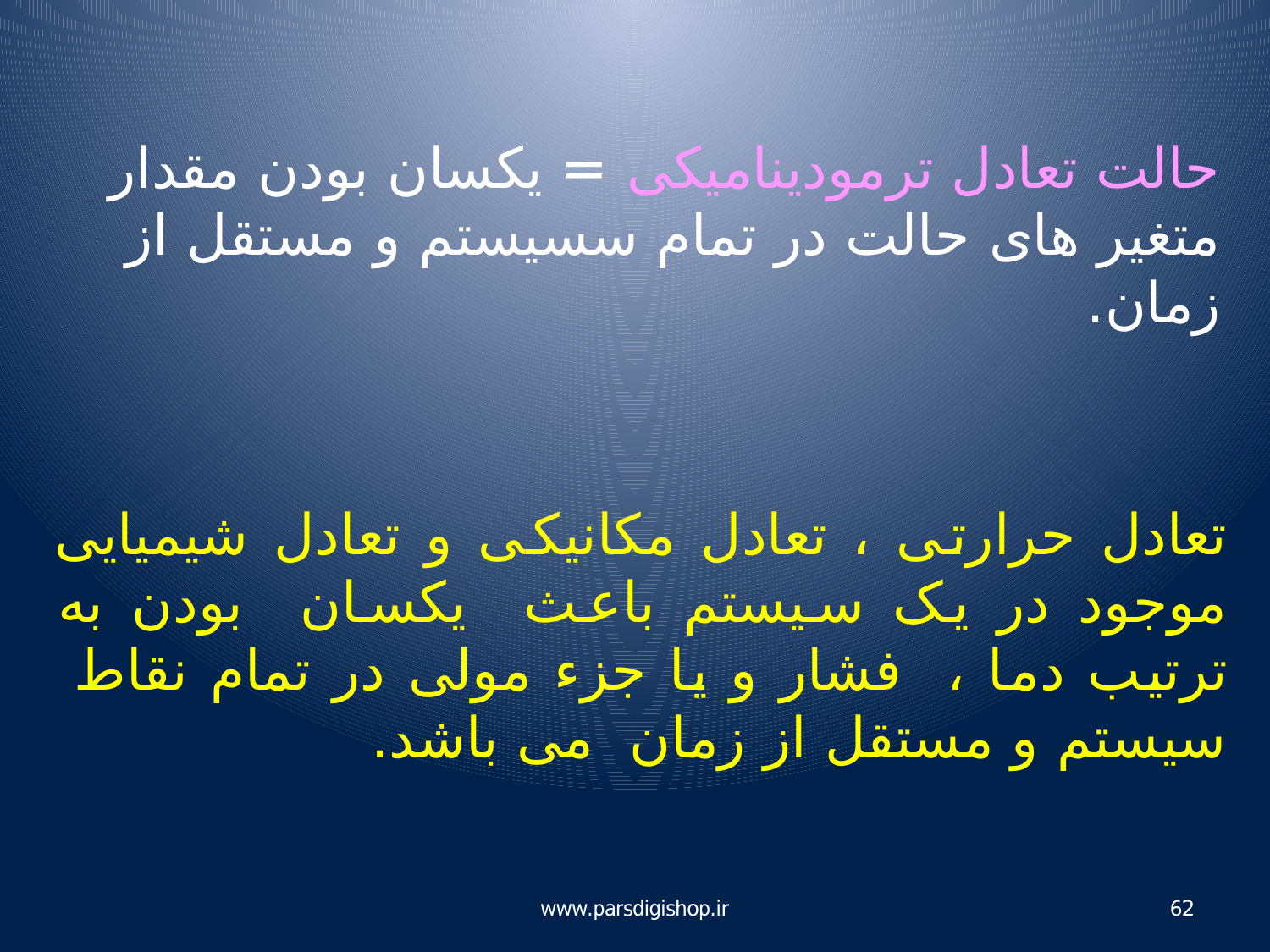

حالت تعادل ترمودینامیکی = یکسان بودن مقدار متغیر های حالت در تمام سسیستم و مستقل از زمان.
تعادل حرارتی ، تعادل مکانیکی و تعادل شیمیایی موجود در یک سیستم باعث  یکسان  بودن به ترتیب دما ،  فشار و یا جزء مولی در تمام نقاط  سیستم و مستقل از زمان  می باشد.
www.parsdigishop.ir
62